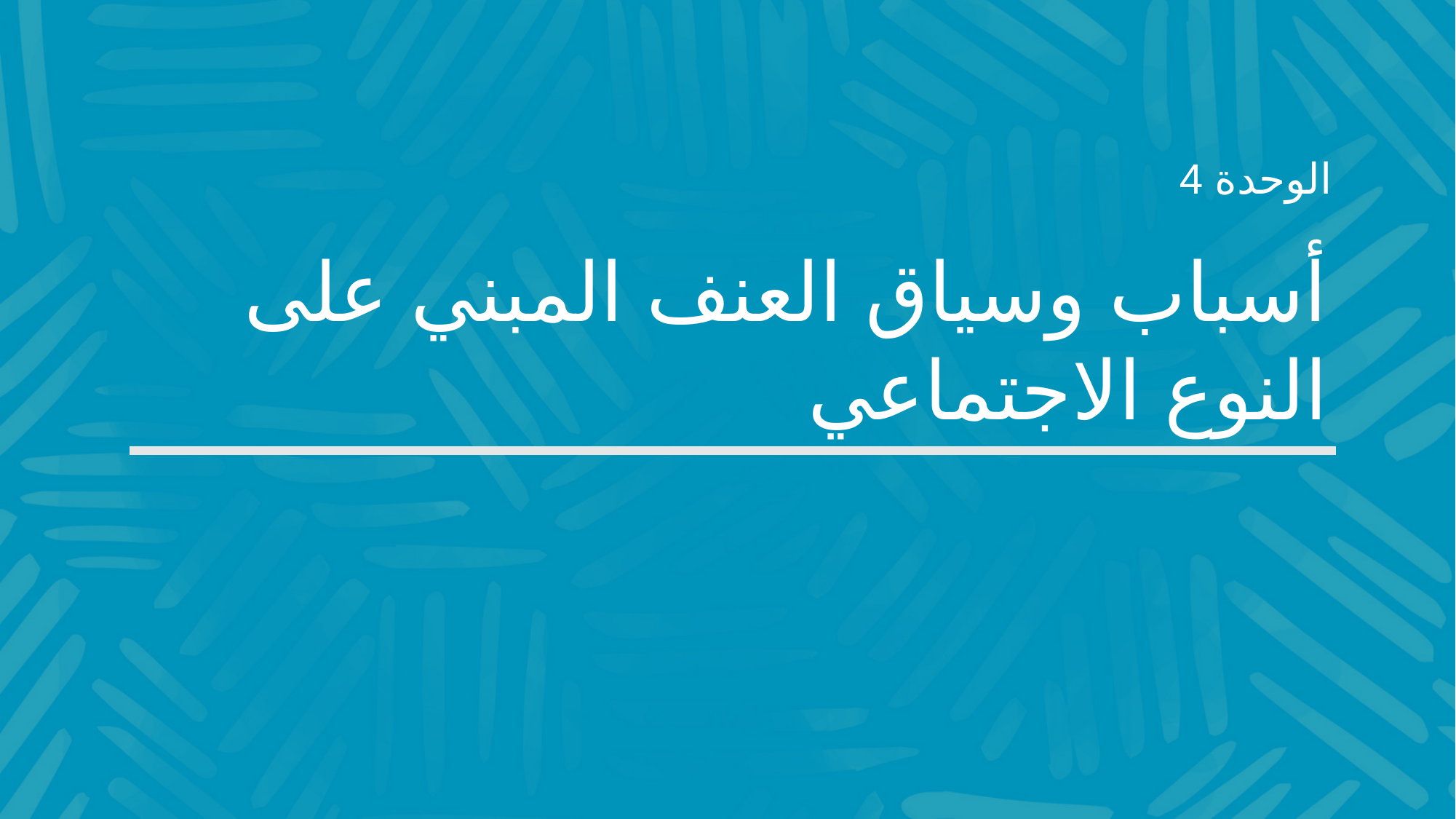

الوحدة 4
# أسباب وسياق العنف المبني على النوع الاجتماعي